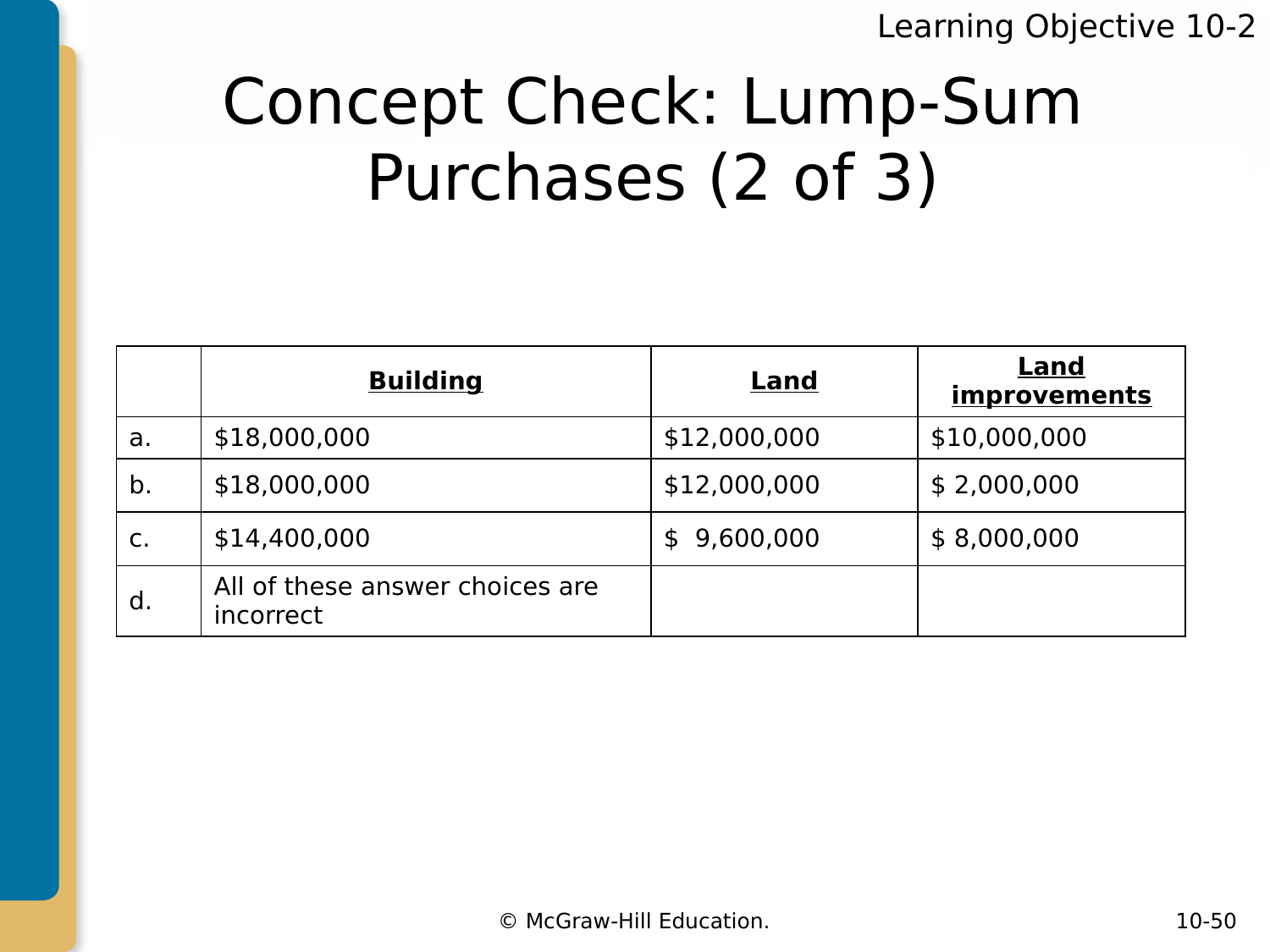

Learning Objective 10-2
# Concept Check: Lump-Sum Purchases (2 of 3)
|  | Building | Land | Land improvements |
| --- | --- | --- | --- |
| a. | $18,000,000 | $12,000,000 | $10,000,000 |
| b. | $18,000,000 | $12,000,000 | $ 2,000,000 |
| c. | $14,400,000 | $ 9,600,000 | $ 8,000,000 |
| d. | All of these answer choices are incorrect |  |  |